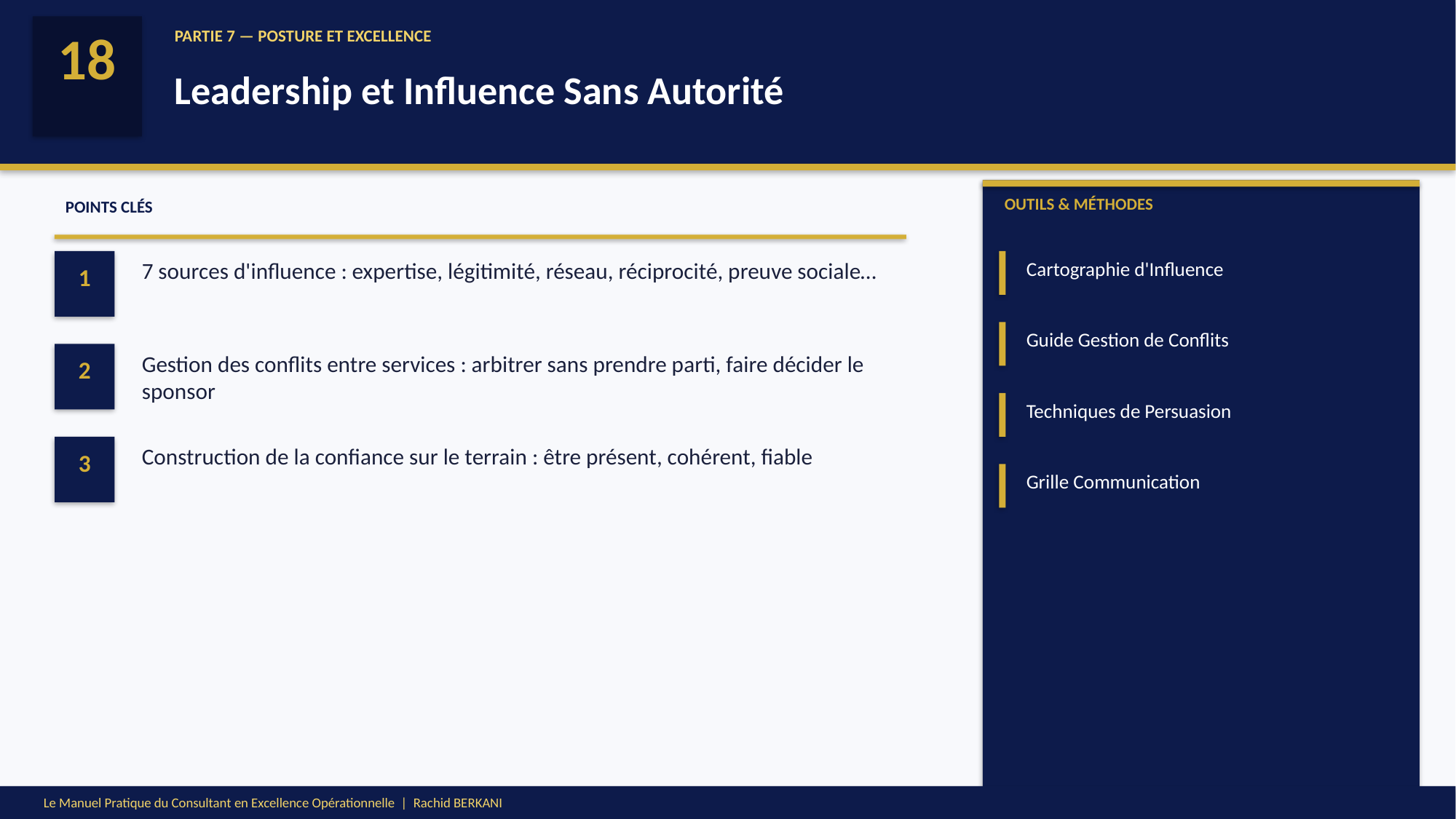

18
PARTIE 7 — POSTURE ET EXCELLENCE
Leadership et Influence Sans Autorité

OUTILS & MÉTHODES
POINTS CLÉS

7 sources d'influence : expertise, légitimité, réseau, réciprocité, preuve sociale…

Cartographie d'Influence
1

Guide Gestion de Conflits

Gestion des conflits entre services : arbitrer sans prendre parti, faire décider le sponsor
2

Techniques de Persuasion

Construction de la confiance sur le terrain : être présent, cohérent, fiable
3

Grille Communication

Le Manuel Pratique du Consultant en Excellence Opérationnelle  |  Rachid BERKANI